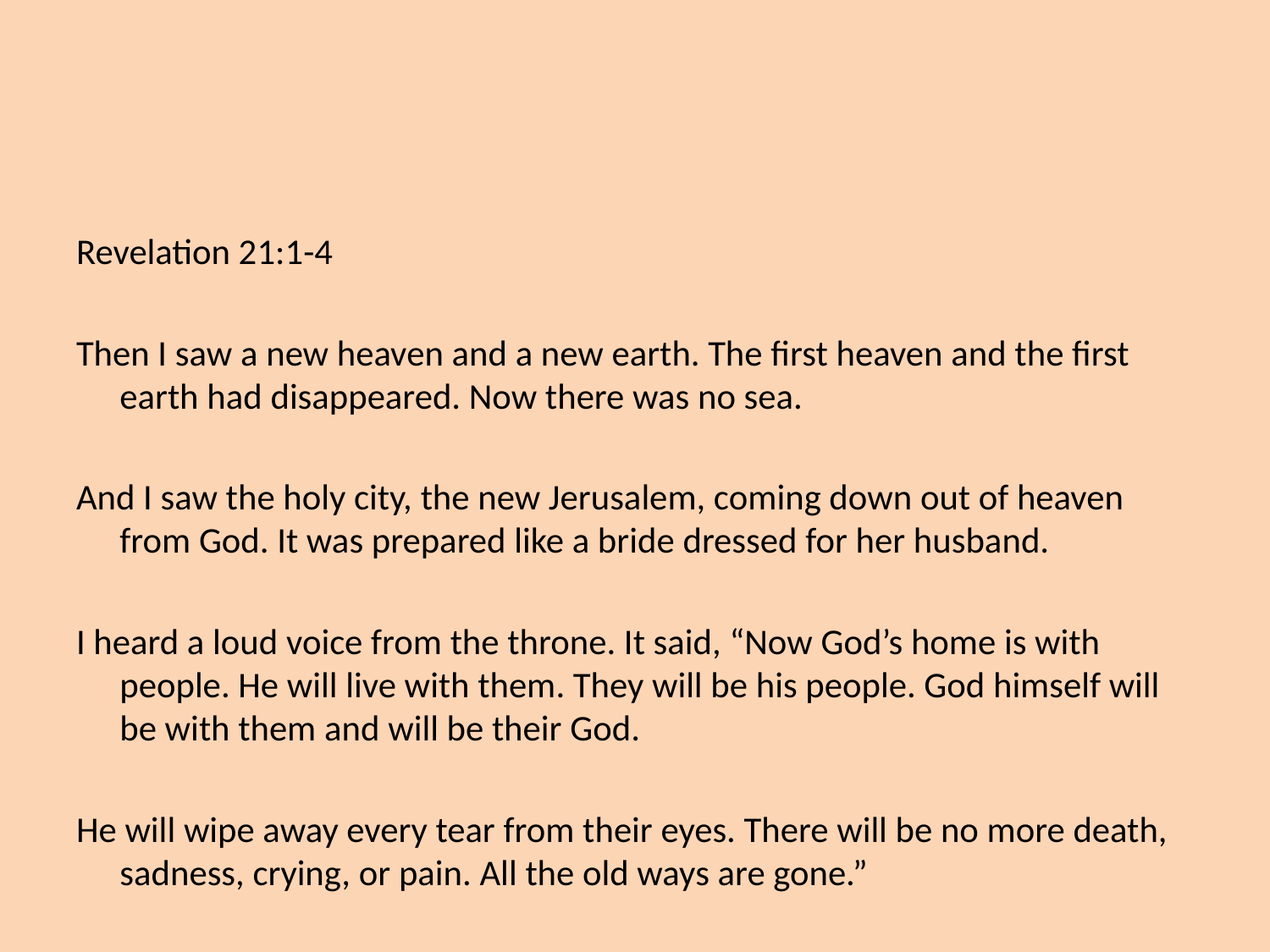

#
Revelation 21:1-4

Then I saw a new heaven and a new earth. The first heaven and the first earth had disappeared. Now there was no sea.

And I saw the holy city, the new Jerusalem, coming down out of heaven from God. It was prepared like a bride dressed for her husband.

I heard a loud voice from the throne. It said, “Now God’s home is with people. He will live with them. They will be his people. God himself will be with them and will be their God.

He will wipe away every tear from their eyes. There will be no more death, sadness, crying, or pain. All the old ways are gone.”